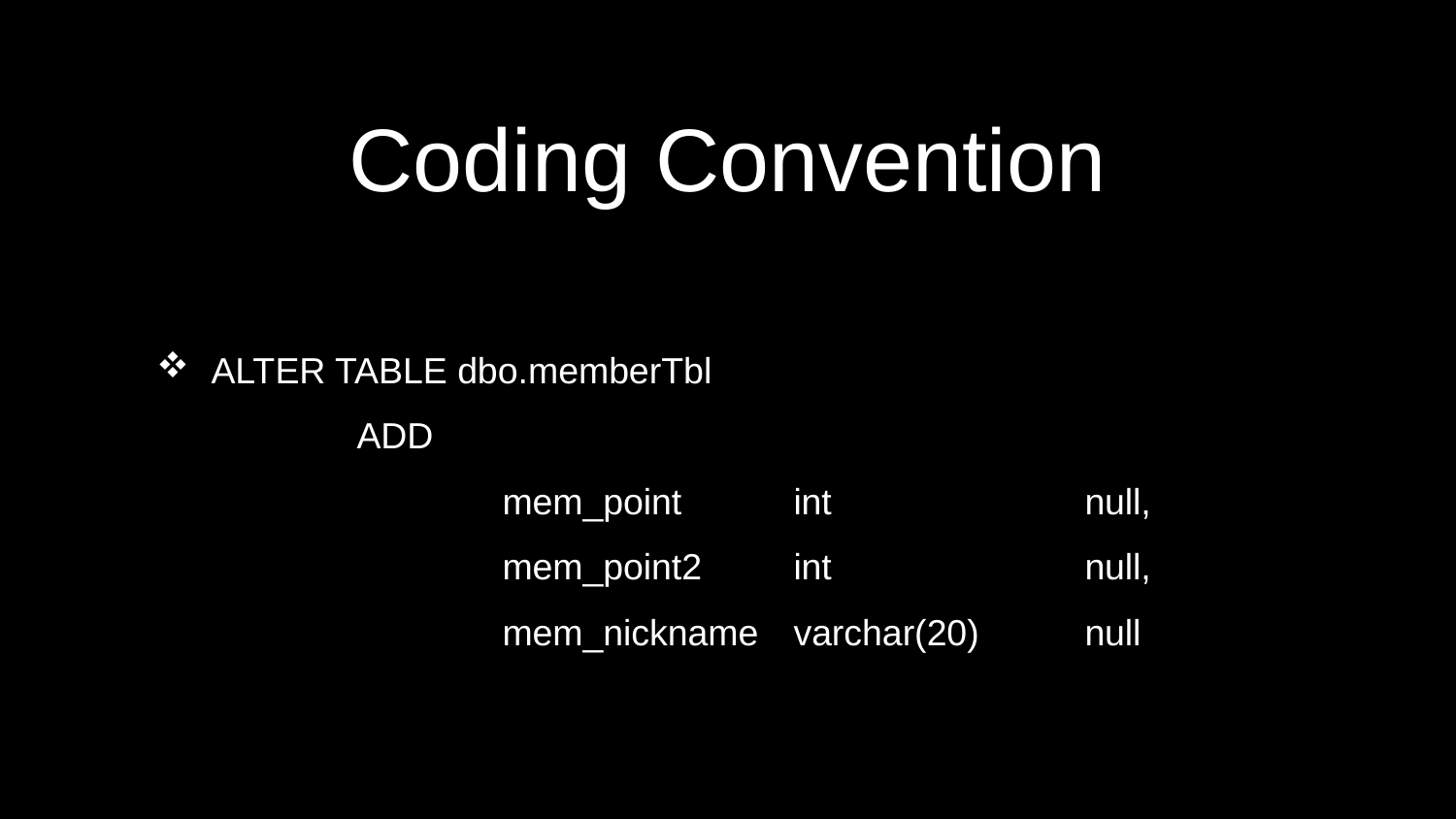

# Coding Convention
ALTER TABLE dbo.memberTbl
	ADD
			mem_point 	int 		null,
			mem_point2	int 		null,
			mem_nickname	varchar(20)	null